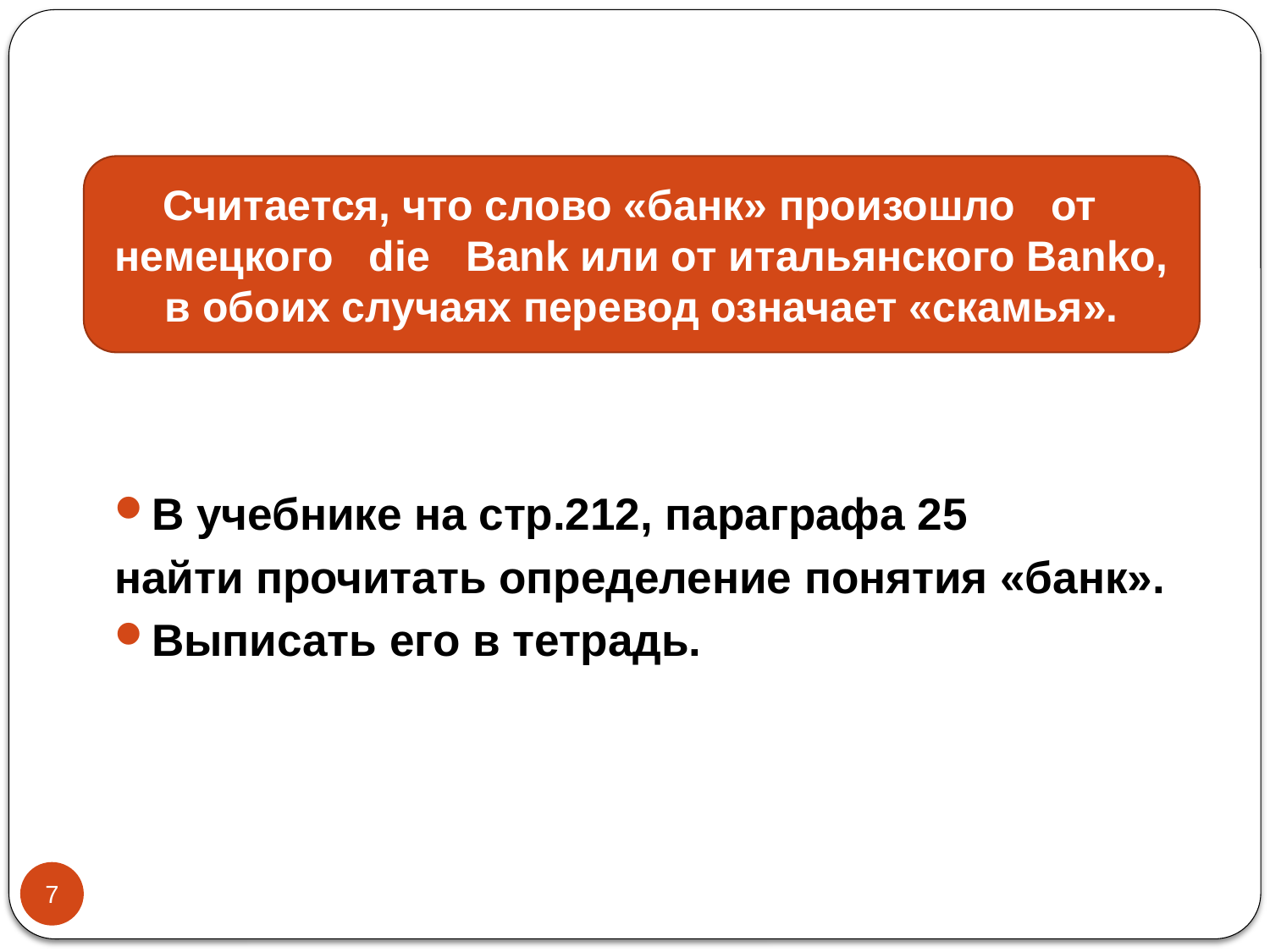

Считается, что слово «банк» произошло   от   немецкого   die   Ваnk или от итальянского Ваnko, в обоих случаях перевод означает «скамья».
В учебнике на стр.212, параграфа 25
найти прочитать определение понятия «банк».
Выписать его в тетрадь.
7